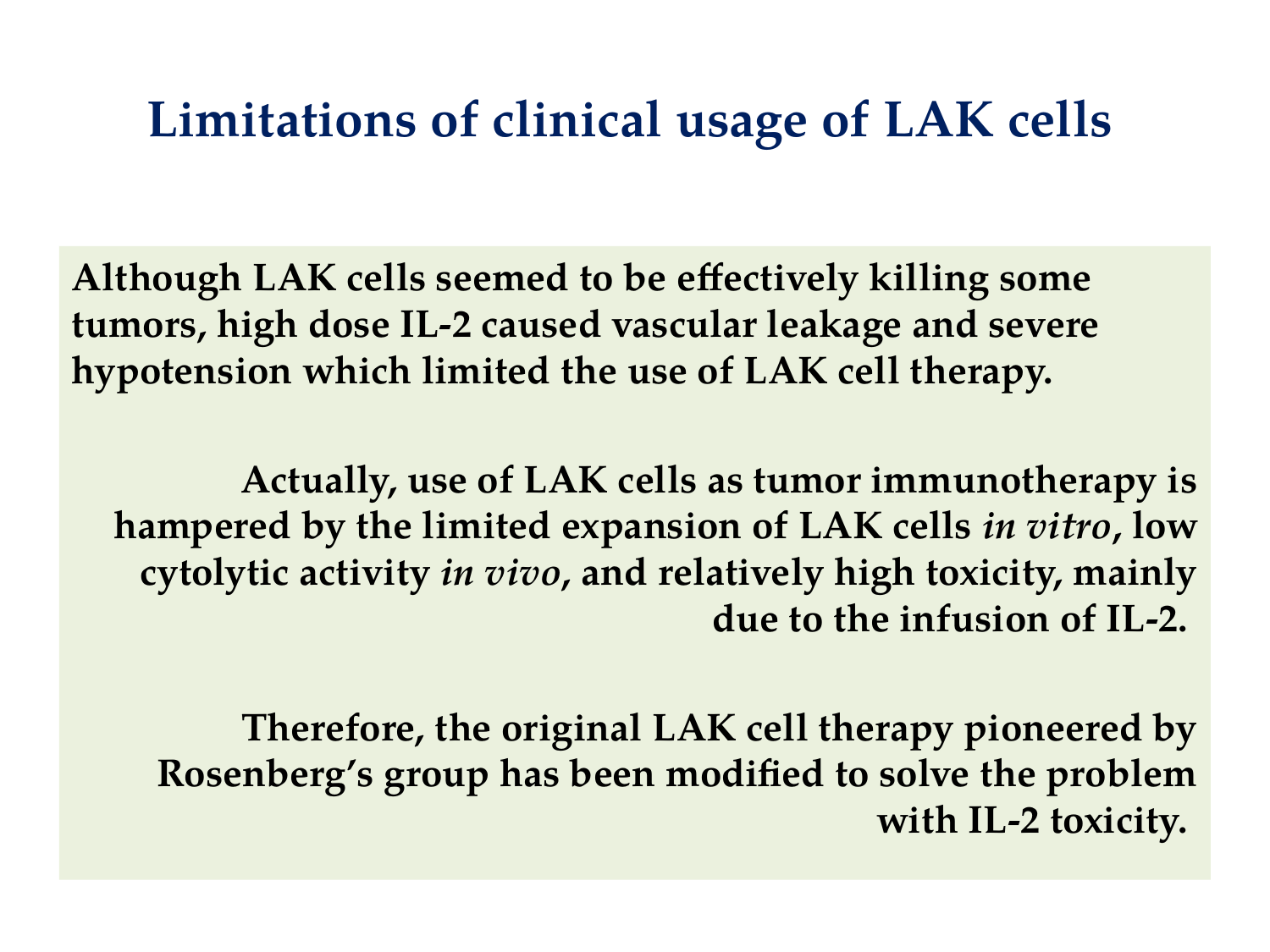

# Limitations of clinical usage of LAK cells
Although LAK cells seemed to be effectively killing some tumors, high dose IL-2 caused vascular leakage and severe hypotension which limited the use of LAK cell therapy.

Actually, use of LAK cells as tumor immunotherapy is hampered by the limited expansion of LAK cells in vitro, low cytolytic activity in vivo, and relatively high toxicity, mainly due to the infusion of IL-2.

Therefore, the original LAK cell therapy pioneered by Rosenberg’s group has been modified to solve the problem with IL-2 toxicity.